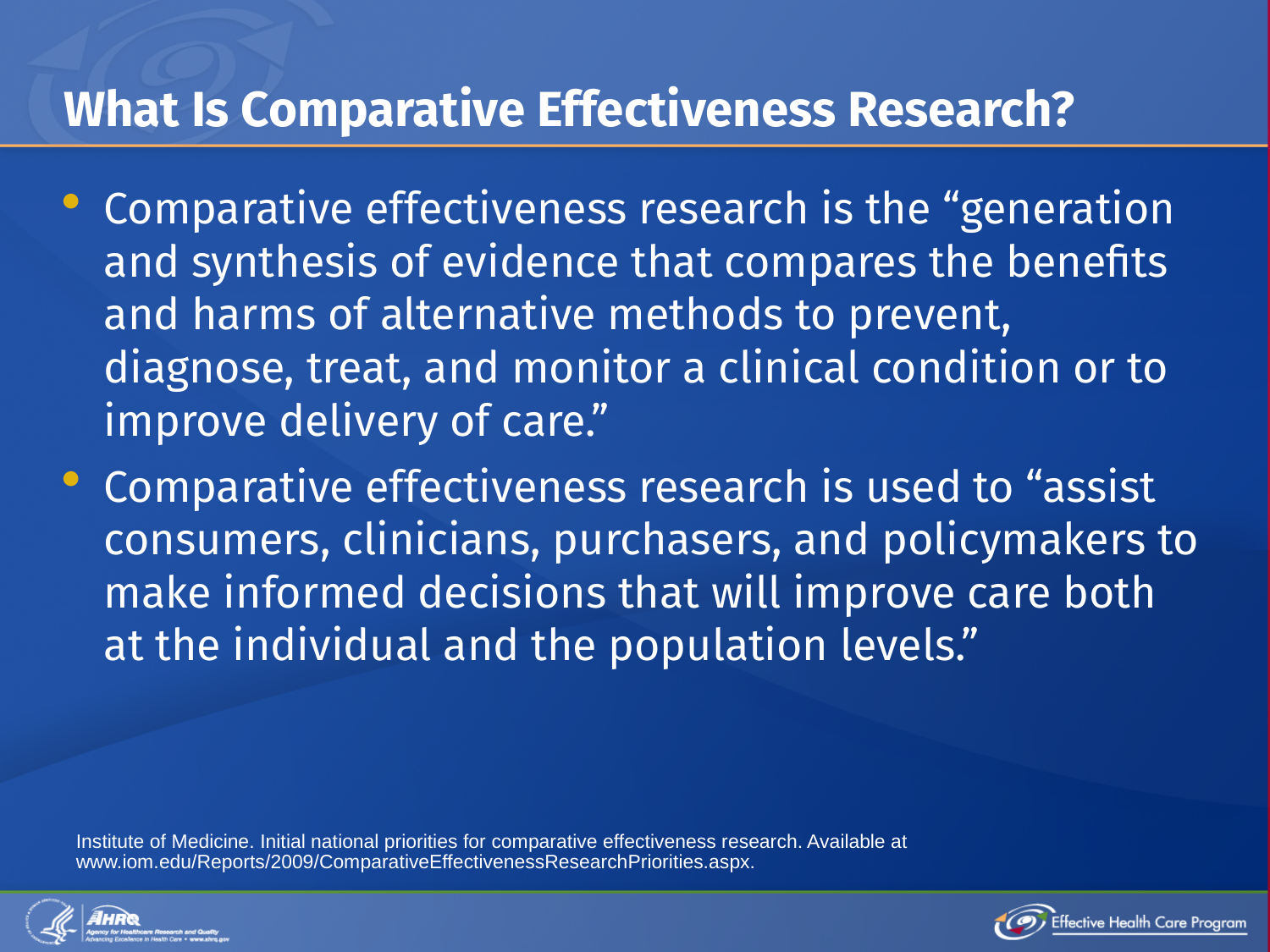

# What Is Comparative Effectiveness Research?
Comparative effectiveness research is the “generation and synthesis of evidence that compares the benefits and harms of alternative methods to prevent, diagnose, treat, and monitor a clinical condition or to improve delivery of care.”
Comparative effectiveness research is used to “assist consumers, clinicians, purchasers, and policymakers to make informed decisions that will improve care both at the individual and the population levels.”
Institute of Medicine. Initial national priorities for comparative effectiveness research. Available at www.iom.edu/Reports/2009/ComparativeEffectivenessResearchPriorities.aspx.